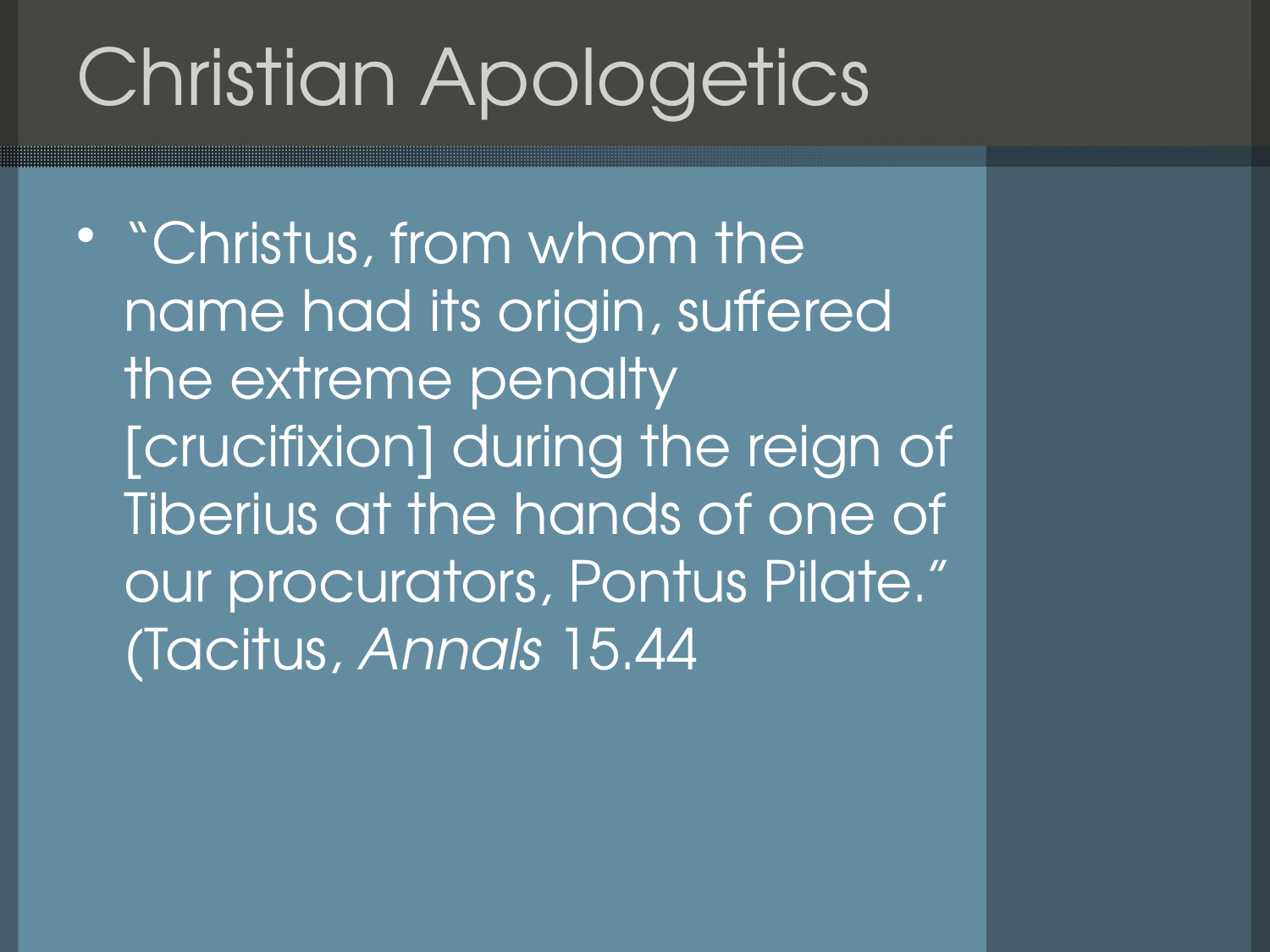

# Christian Apologetics
“Christus, from whom the name had its origin, suffered the extreme penalty [crucifixion] during the reign of Tiberius at the hands of one of our procurators, Pontus Pilate.”  (Tacitus, Annals 15.44